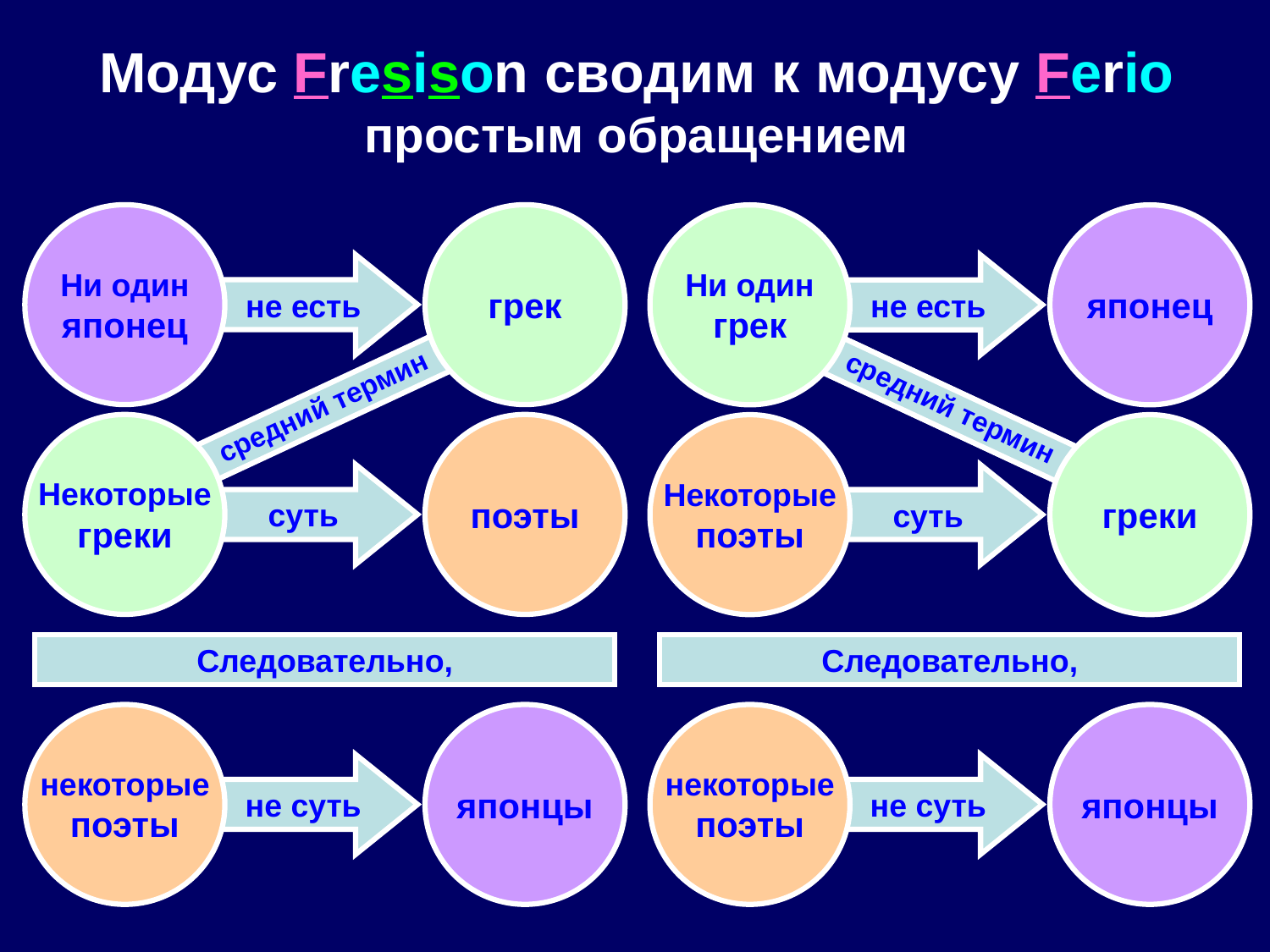

Модус Fresison сводим к модусу Ferio
простым обращением
Ни один
японец
грек
Ни один
грек
японец
не есть
не есть
 средний термин
не суть
 средний термин
Некоторые
греки
поэты
Некоторые
поэты
греки
суть
суть
Следовательно,
Следовательно,
некоторые
поэты
японцы
некоторые
поэты
японцы
не суть
не суть